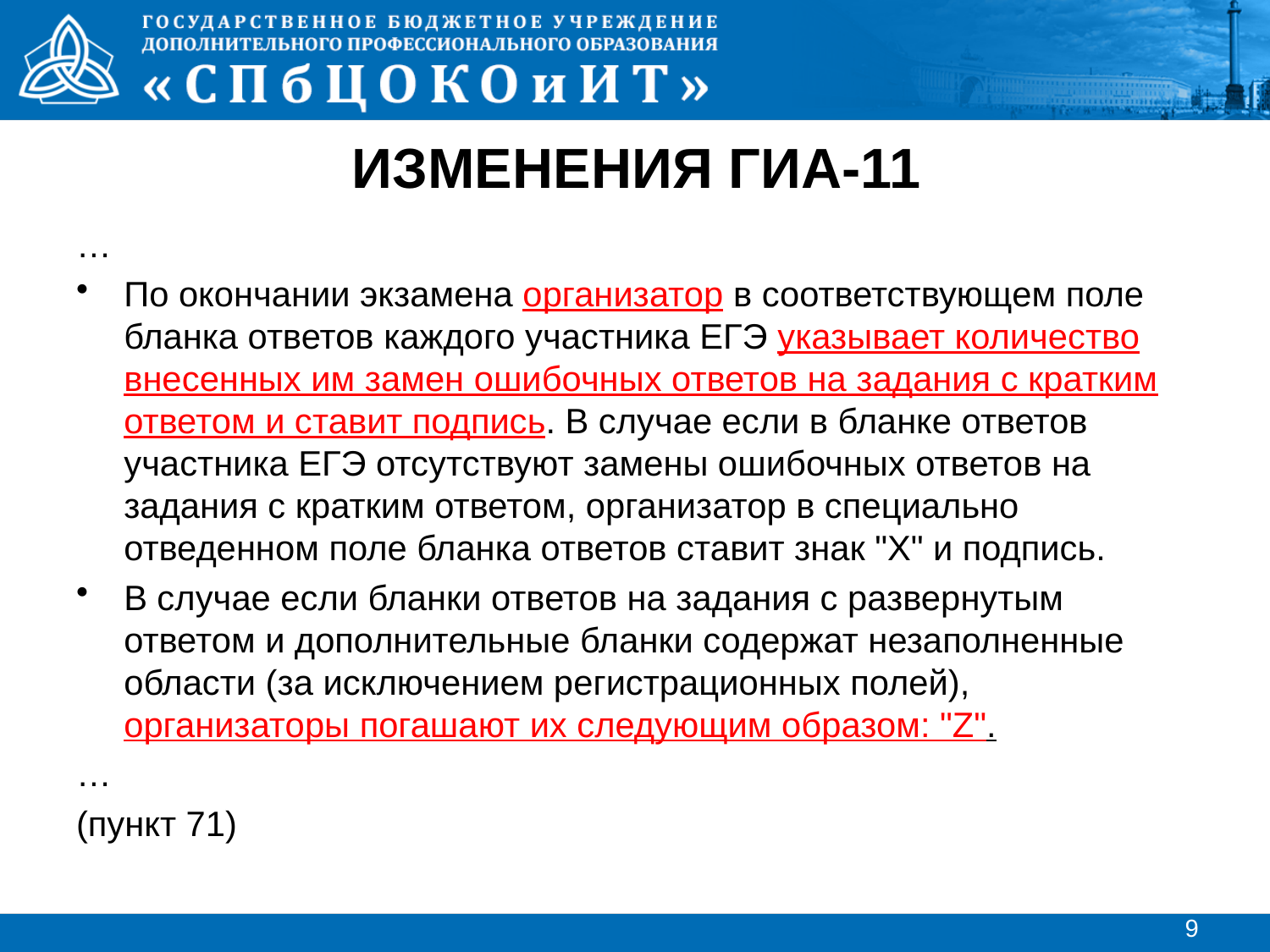

ИЗМЕНЕНИЯ ГИА-11
…
По окончании экзамена организатор в соответствующем поле бланка ответов каждого участника ЕГЭ указывает количество внесенных им замен ошибочных ответов на задания с кратким ответом и ставит подпись. В случае если в бланке ответов участника ЕГЭ отсутствуют замены ошибочных ответов на задания с кратким ответом, организатор в специально отведенном поле бланка ответов ставит знак "X" и подпись.
В случае если бланки ответов на задания с развернутым ответом и дополнительные бланки содержат незаполненные области (за исключением регистрационных полей), организаторы погашают их следующим образом: "Z".
…
(пункт 71)

9